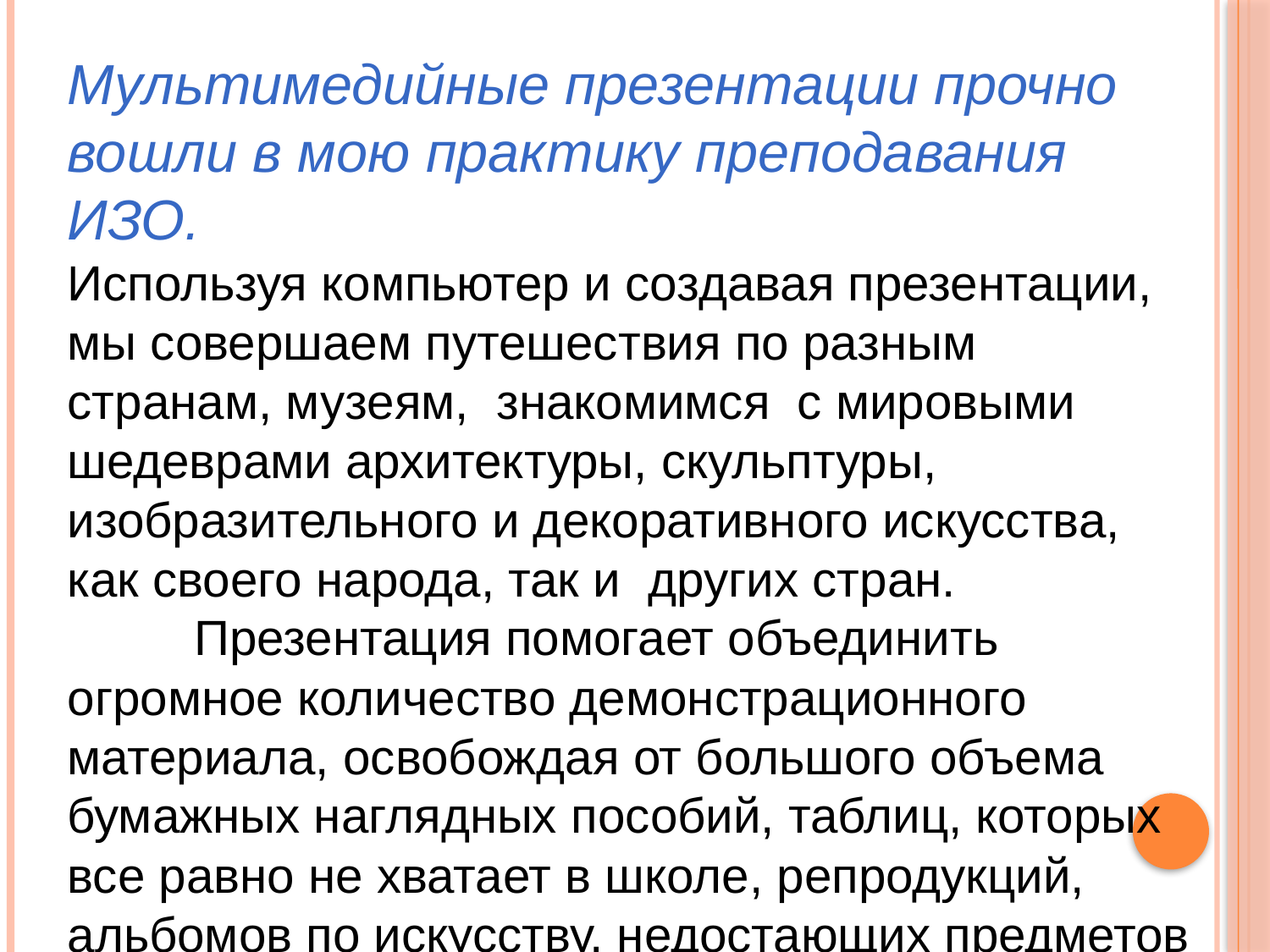

Мультимедийные презентации прочно вошли в мою практику преподавания ИЗО.
Используя компьютер и создавая презентации, мы совершаем путешествия по разным странам, музеям,  знакомимся  с мировыми шедеврами архитектуры, скульптуры, изобразительного и декоративного искусства, как своего народа, так и  других стран.
	Презентация помогает объединить огромное количество демонстрационного материала, освобождая от большого объема бумажных наглядных пособий, таблиц, которых все равно не хватает в школе, репродукций, альбомов по искусству, недостающих предметов натурного фонда, аудио и видео аппаратуры.